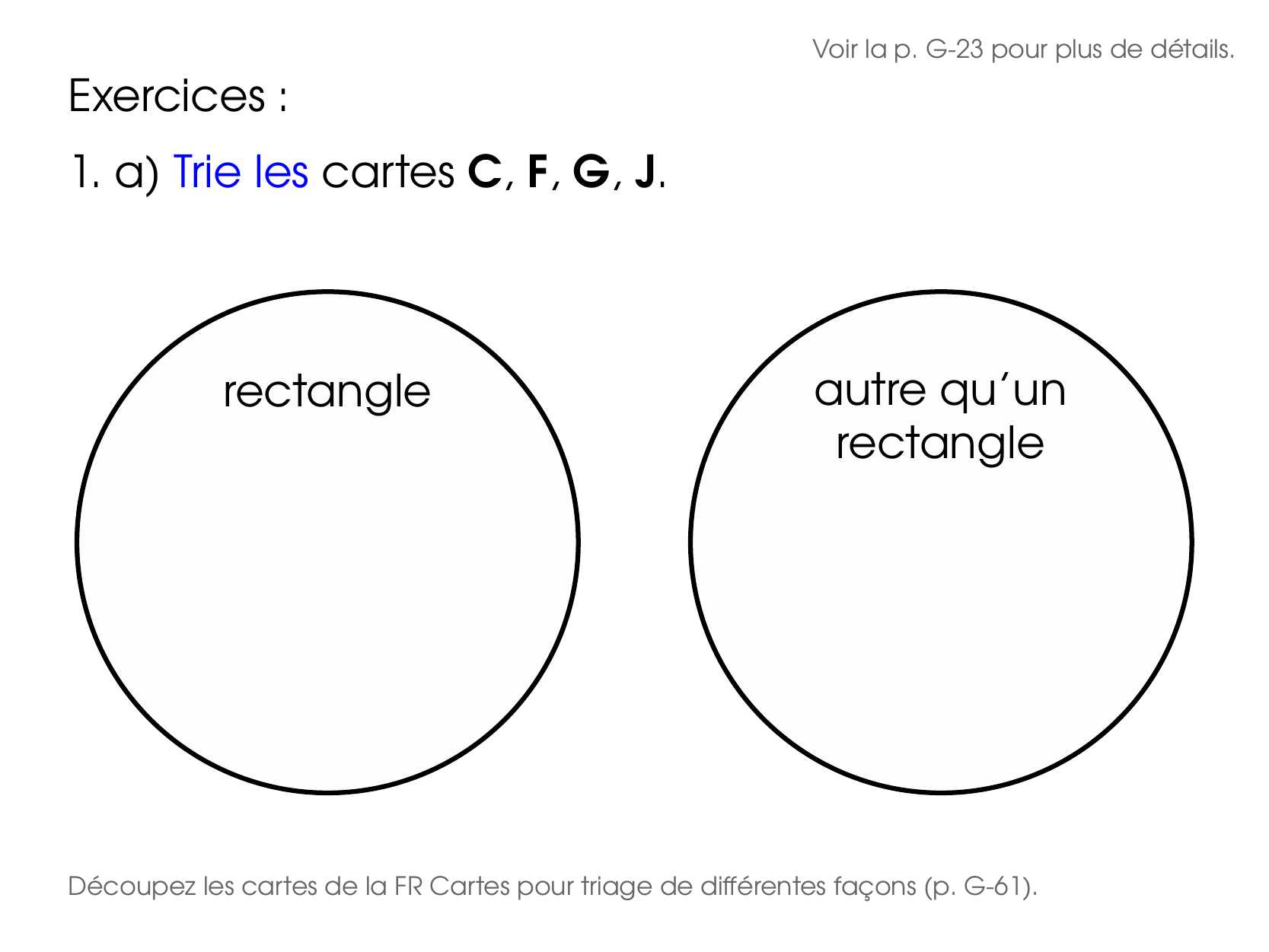

Voir la p. G-23 pour plus de détails.
Exercices :
1. a) Trie les cartes C, F, G, J.

rectangle

autre qu’un rectangle
Découpez les cartes de la FR Cartes pour triage de différentes façons (p. G-61).